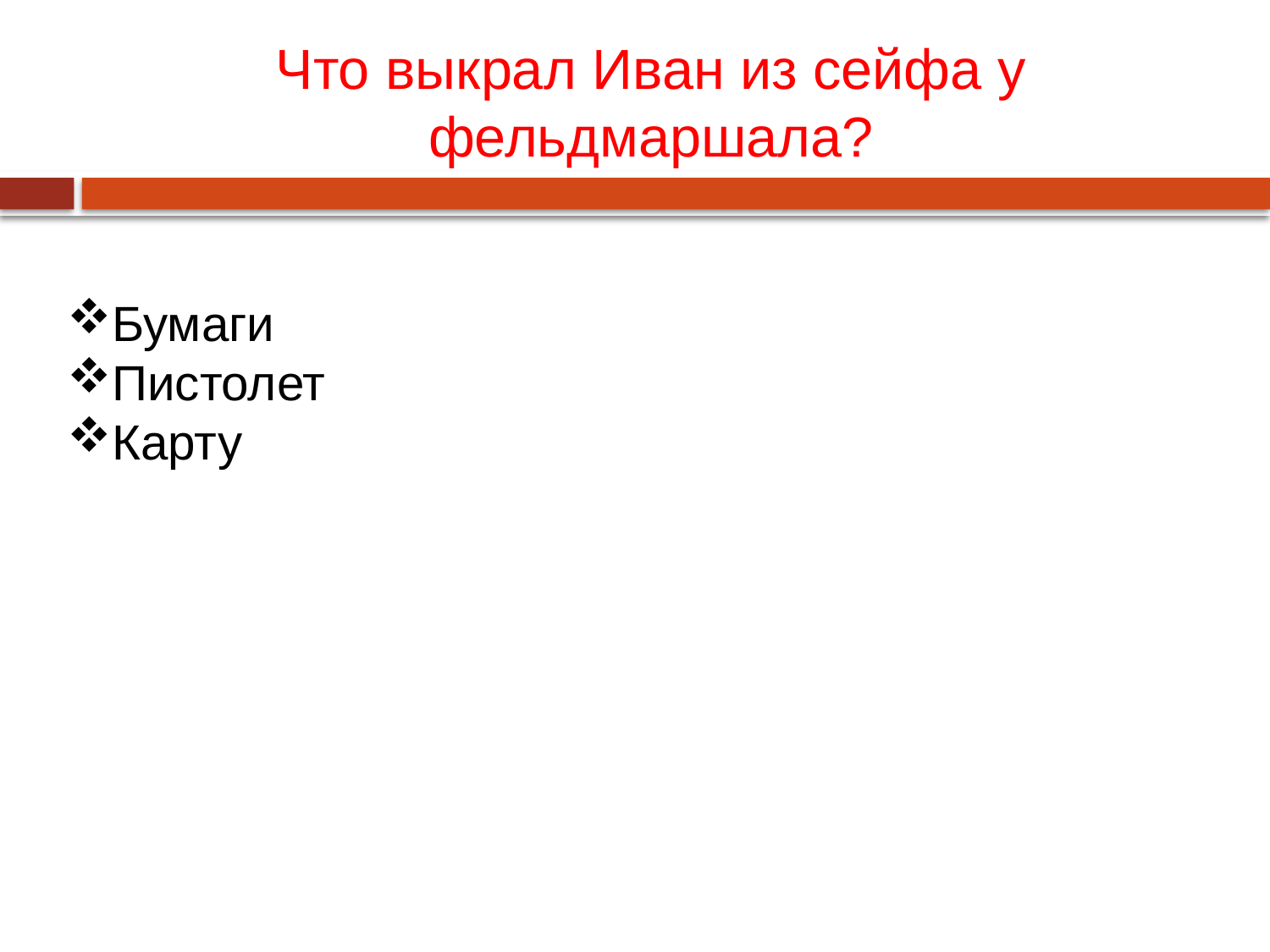

# Что выкрал Иван из сейфа у фельдмаршала?
Бумаги
Пистолет
Карту